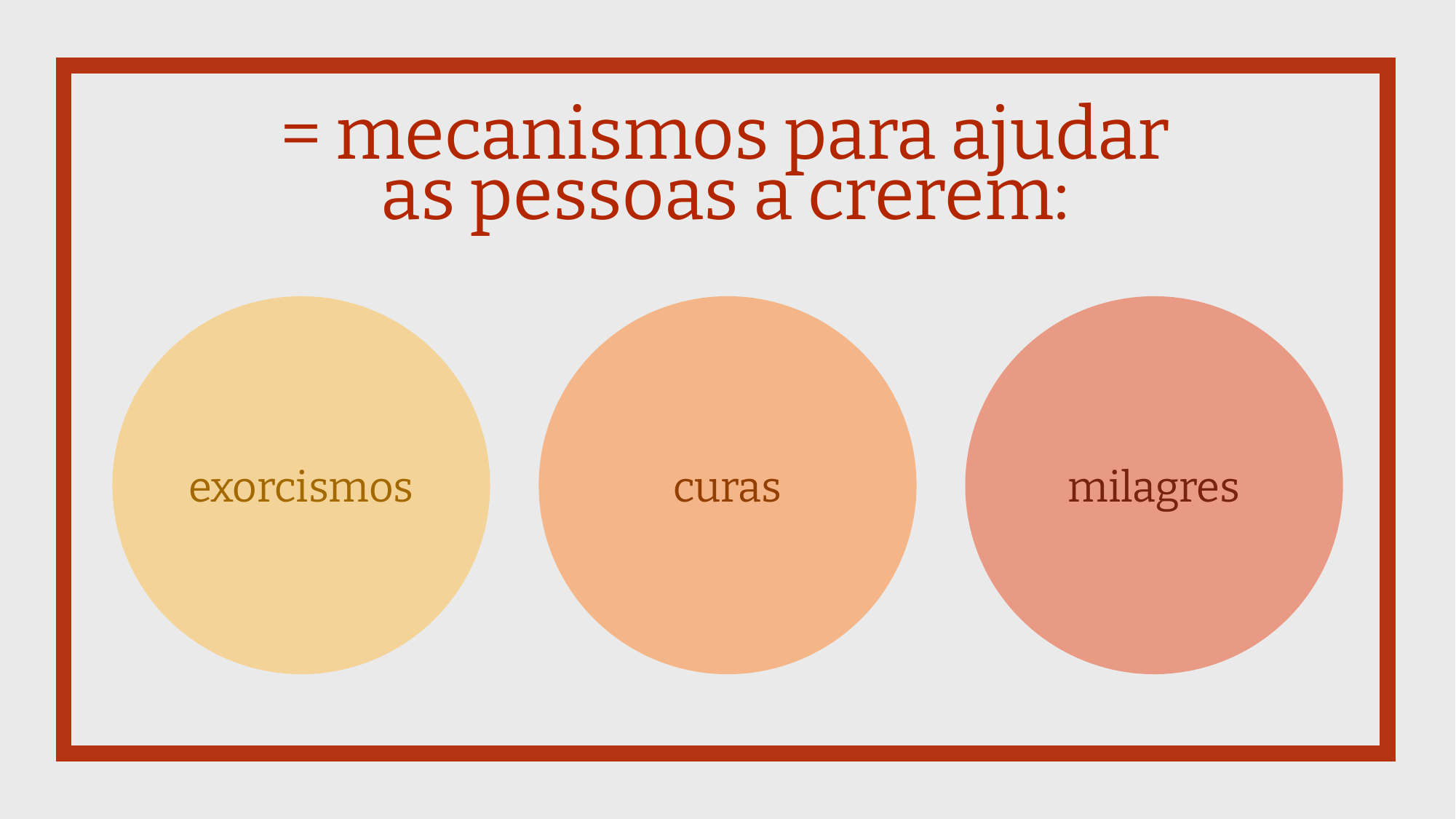

= mecanismos para ajudar
as pessoas a crerem:
exorcismos
curas
milagres